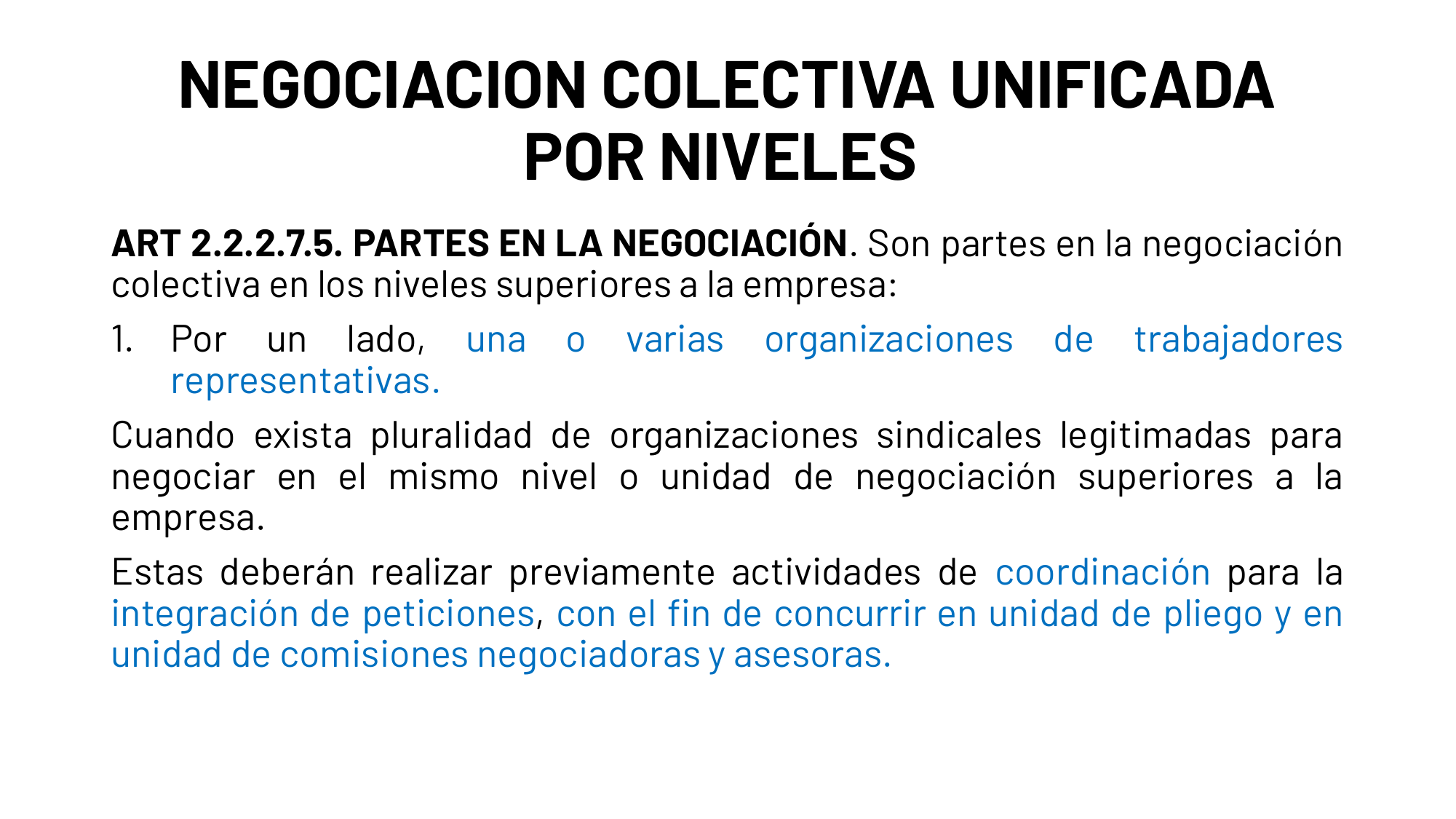

# NEGOCIACION COLECTIVA UNIFICADA POR NIVELES
ART 2.2.2.7.5. PARTES EN LA NEGOCIACIÓN. Son partes en la negociación colectiva en los niveles superiores a la empresa:
Por un lado, una o varias organizaciones de trabajadores representativas.
Cuando exista pluralidad de organizaciones sindicales legitimadas para negociar en el mismo nivel o unidad de negociación superiores a la empresa.
Estas deberán realizar previamente actividades de coordinación para la integración de peticiones, con el fin de concurrir en unidad de pliego y en unidad de comisiones negociadoras y asesoras.